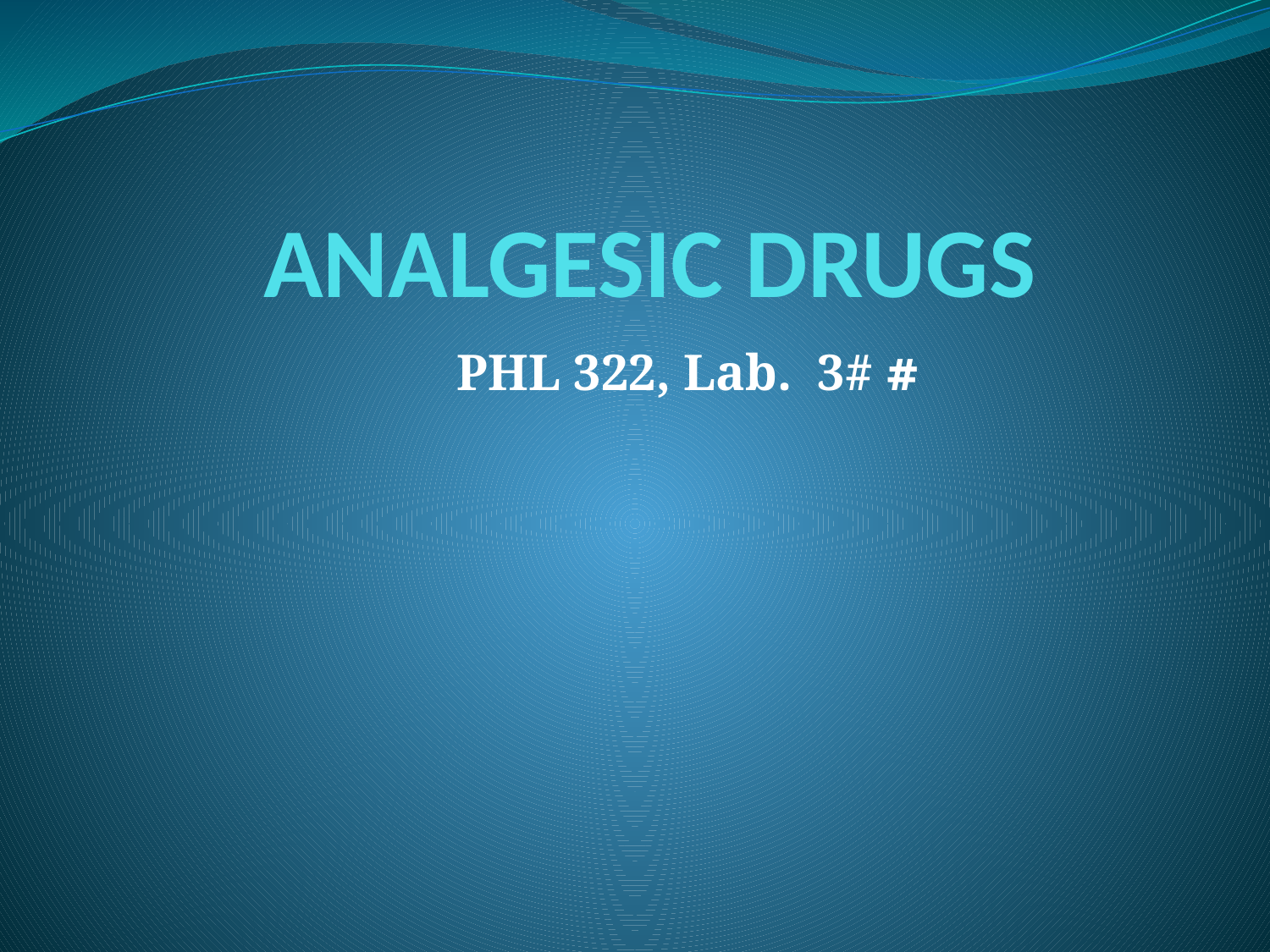

# ANALGESIC DRUGS
# PHL 322, Lab.  3#